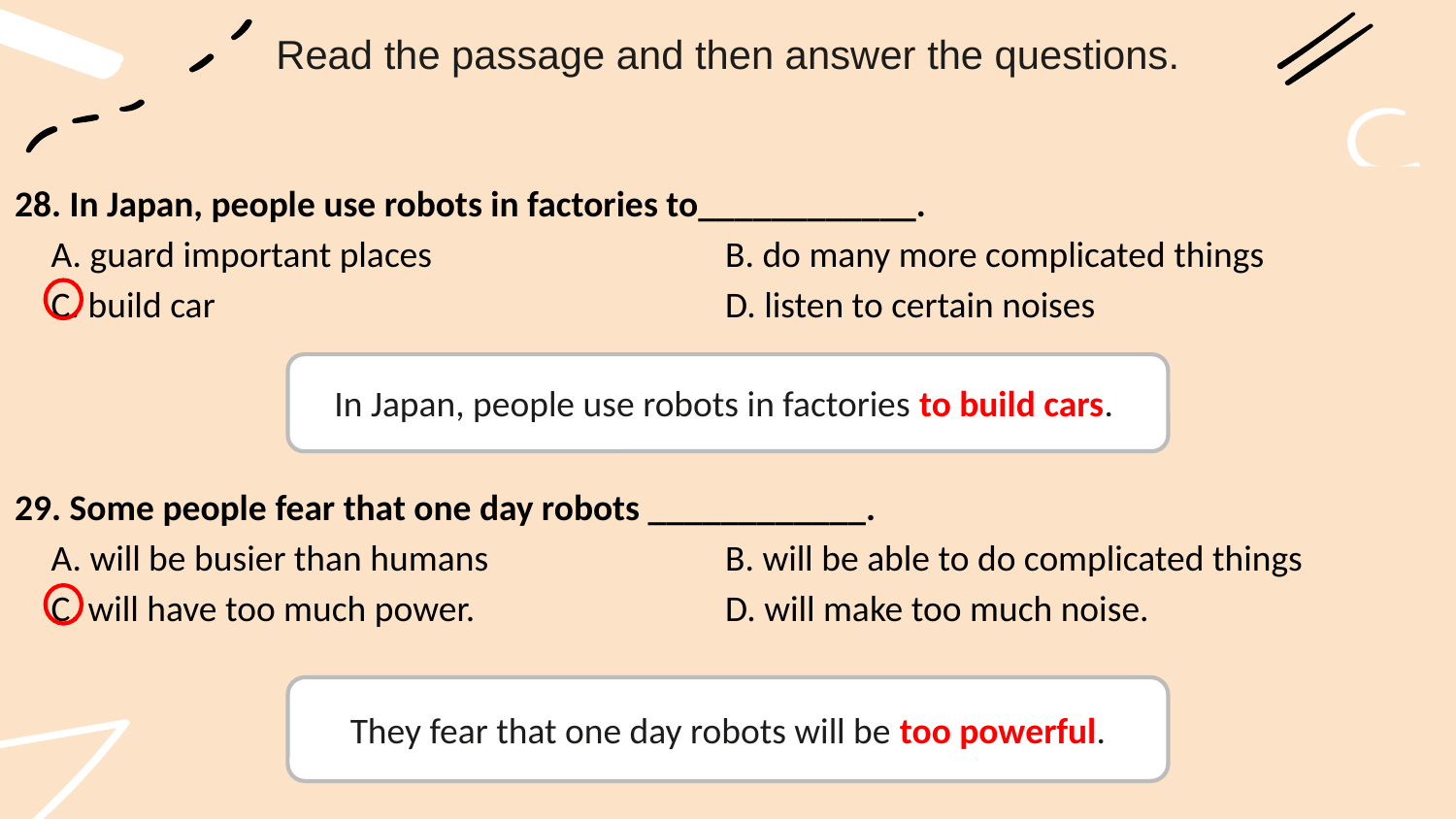

Read the passage and then answer the questions.
28. In Japan, people use robots in factories to____________.
	A. guard important places	                    B. do many more complicated things
	C. build car		                    D. listen to certain noises

29. Some people fear that one day robots ____________.
	A. will be busier than humans 	                    B. will be able to do complicated things
	C. will have too much power. 	                    D. will make too much noise.

In Japan, people use robots in factories to build cars.

They fear that one day robots will be too powerful.